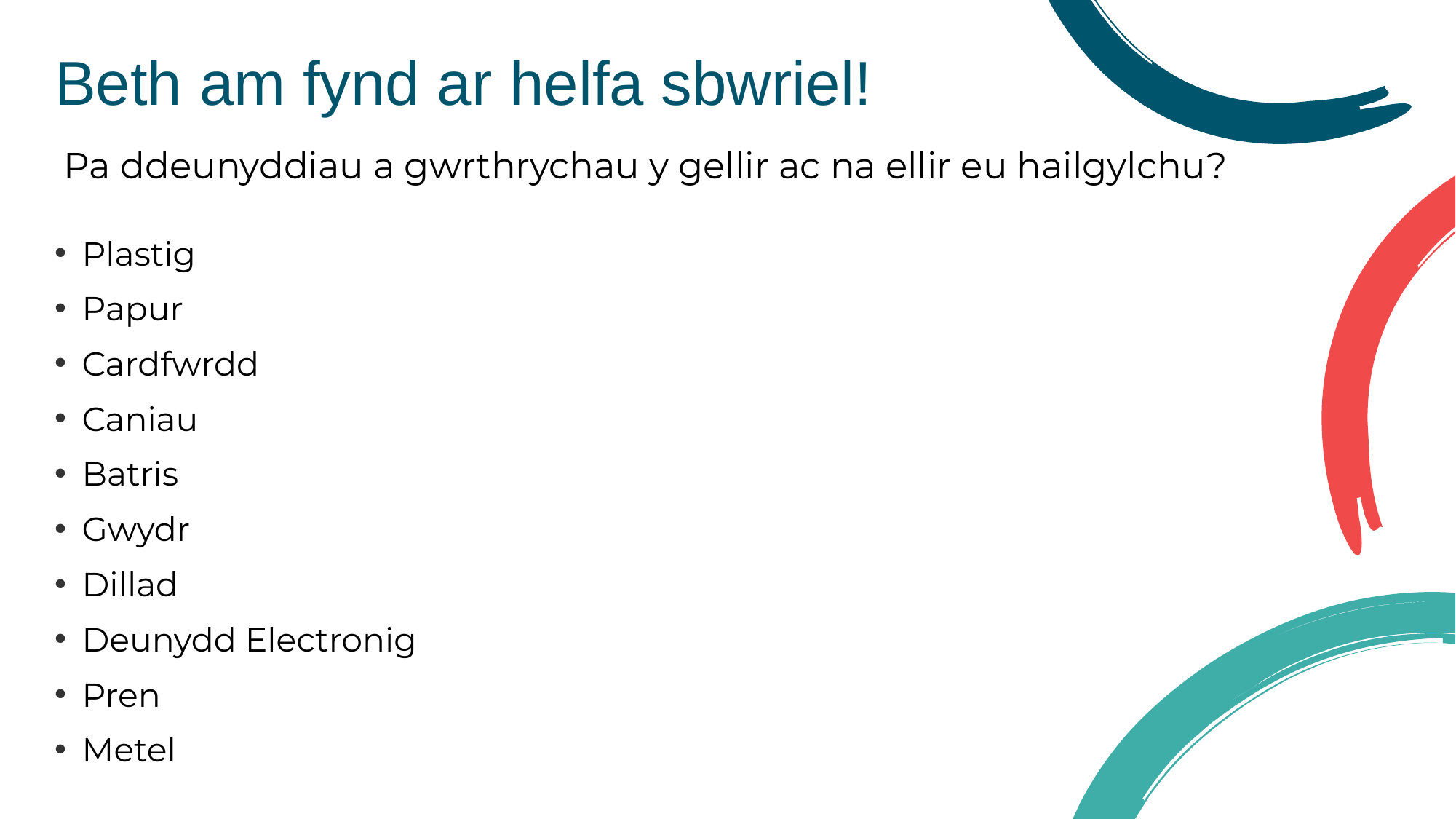

# Beth am fynd ar helfa sbwriel!
Pa ddeunyddiau a gwrthrychau y gellir ac na ellir eu hailgylchu?
Plastig
Papur
Cardfwrdd
Caniau
Batris
Gwydr
Dillad
Deunydd Electronig
Pren
Metel